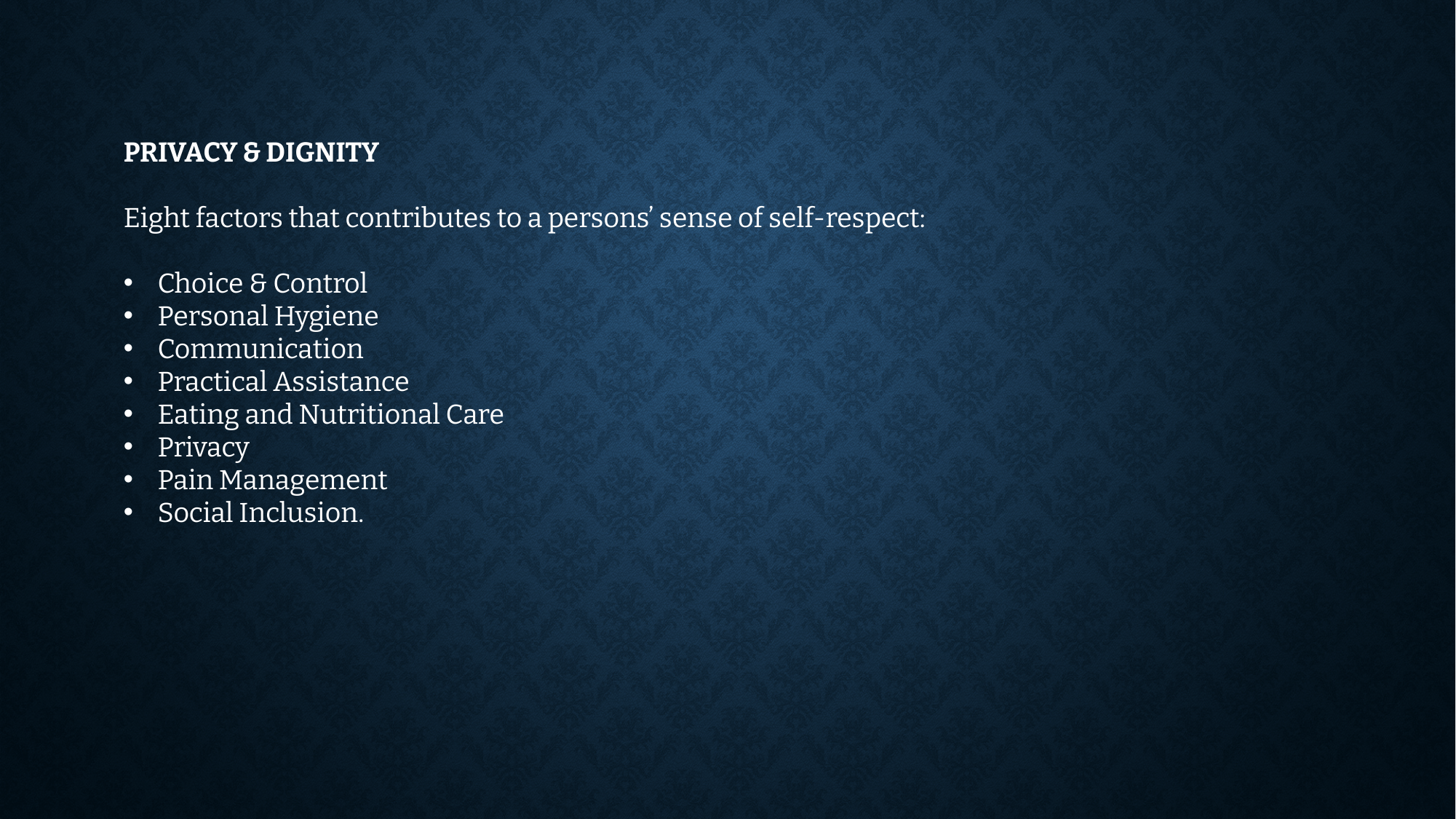

PRIVACY & DIGNITY

Eight factors that contributes to a persons’ sense of self-respect:

Choice & Control
Personal Hygiene
Communication
Practical Assistance
Eating and Nutritional Care
Privacy
Pain Management
Social Inclusion.